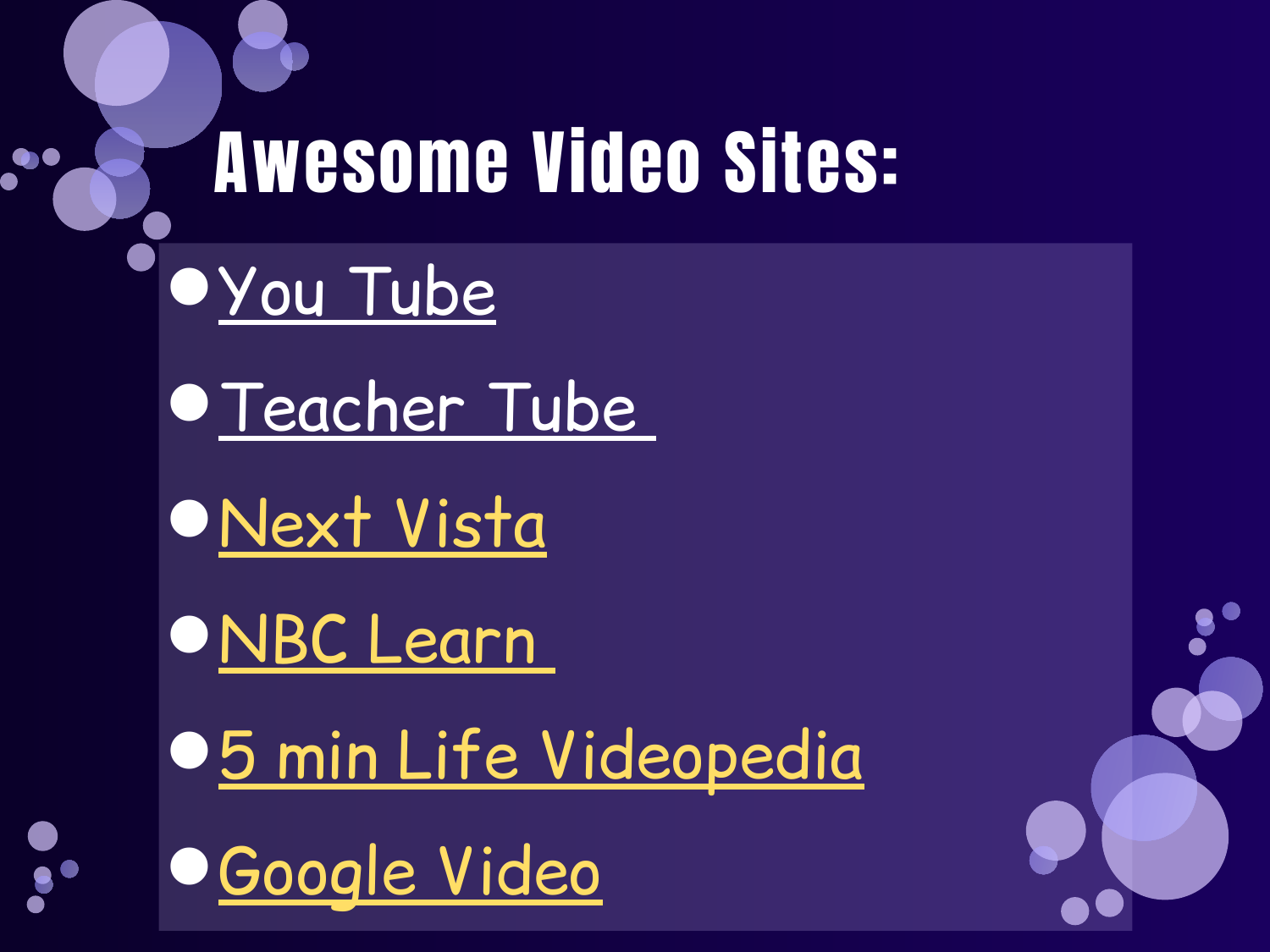

# Awesome Video Sites:
You Tube
Teacher Tube
Next Vista
NBC Learn
5 min Life Videopedia
Google Video